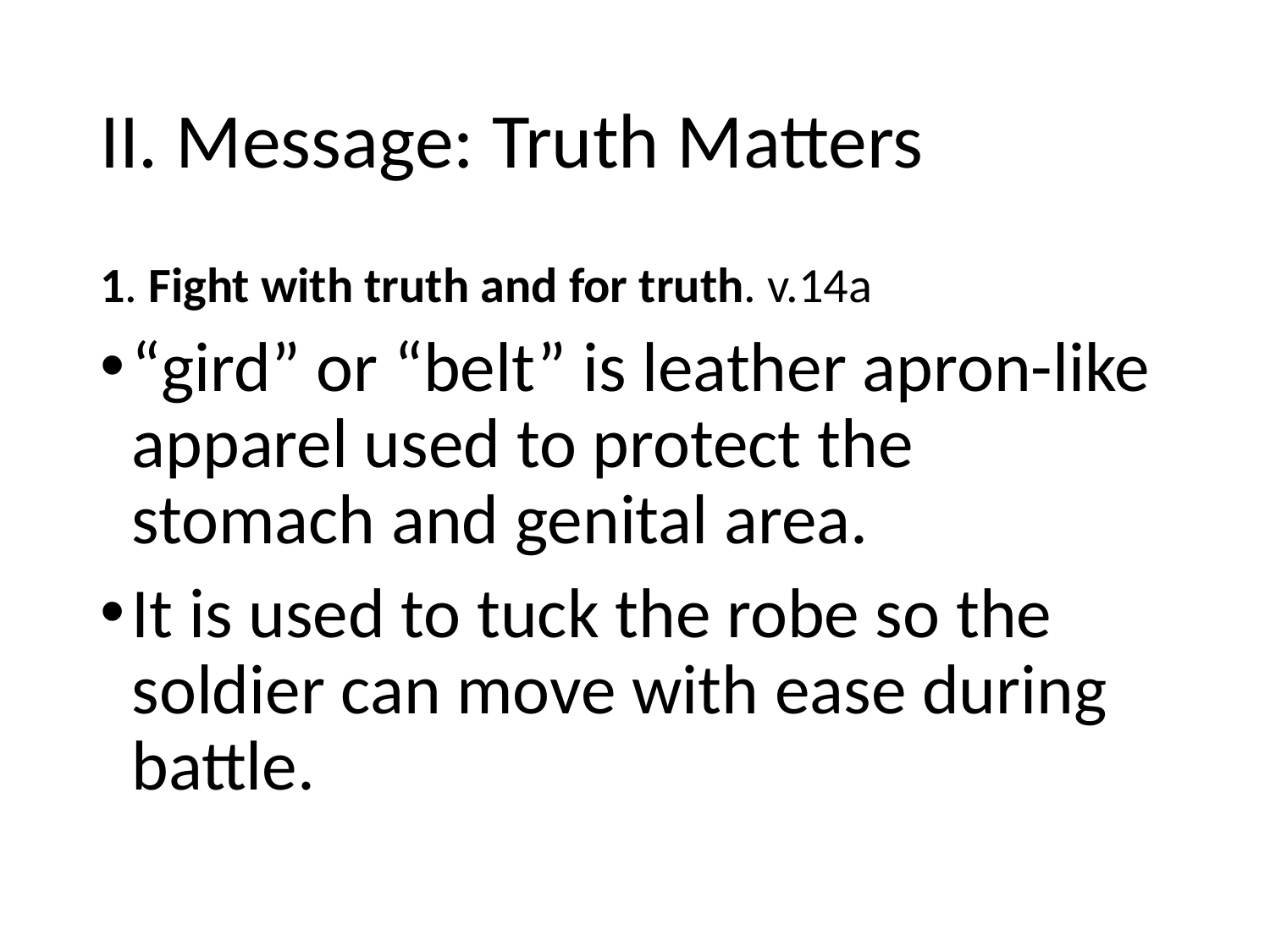

# II. Message: Truth Matters
1. Fight with truth and for truth. v.14a
“gird” or “belt” is leather apron-like apparel used to protect the stomach and genital area.
It is used to tuck the robe so the soldier can move with ease during battle.